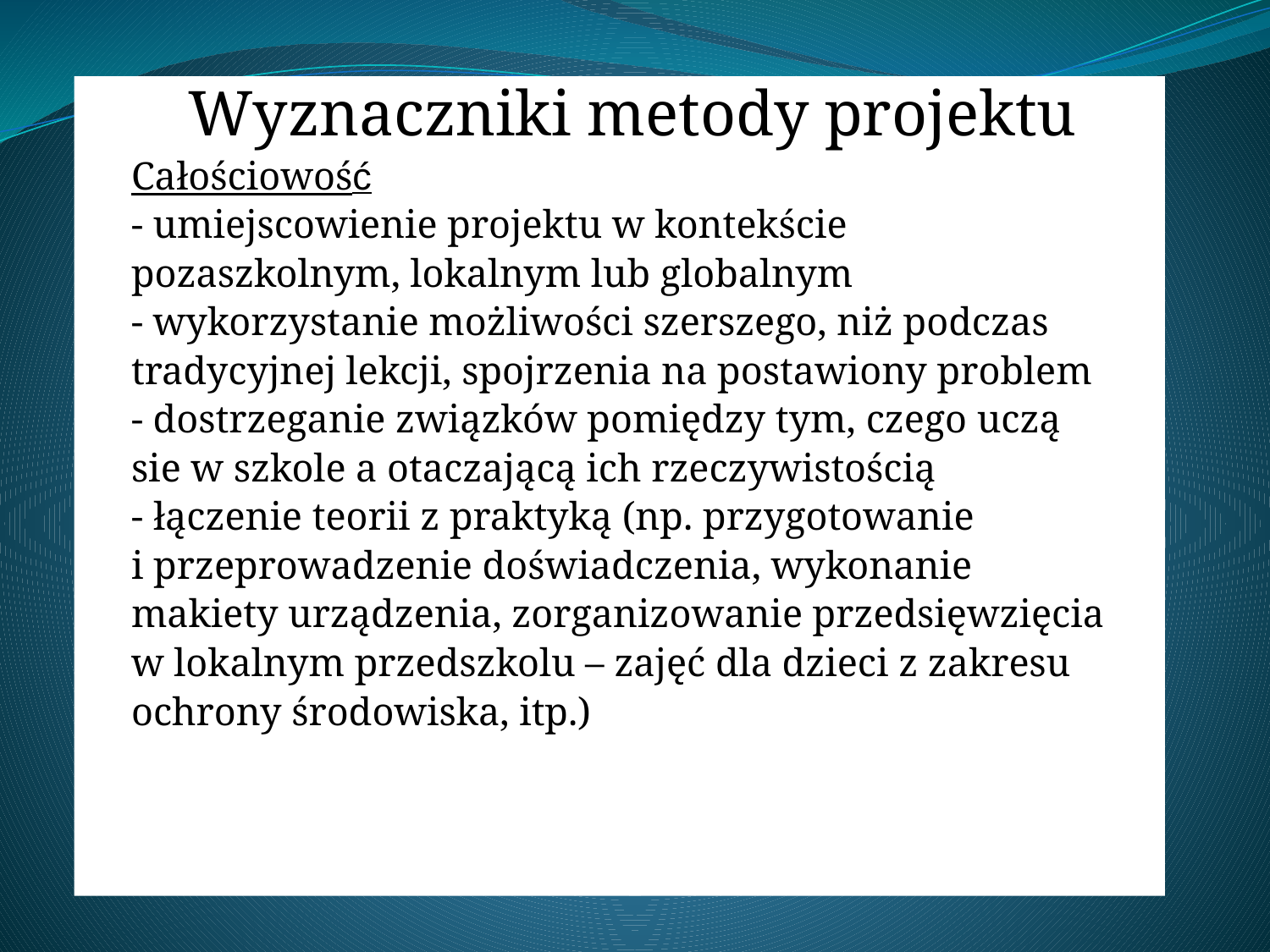

Wyznaczniki metody projektu
Całościowość
- umiejscowienie projektu w kontekście
pozaszkolnym, lokalnym lub globalnym
- wykorzystanie możliwości szerszego, niż podczas
tradycyjnej lekcji, spojrzenia na postawiony problem
- dostrzeganie związków pomiędzy tym, czego uczą
sie w szkole a otaczającą ich rzeczywistością
- łączenie teorii z praktyką (np. przygotowanie
i przeprowadzenie doświadczenia, wykonanie
makiety urządzenia, zorganizowanie przedsięwzięcia
w lokalnym przedszkolu – zajęć dla dzieci z zakresu
ochrony środowiska, itp.)